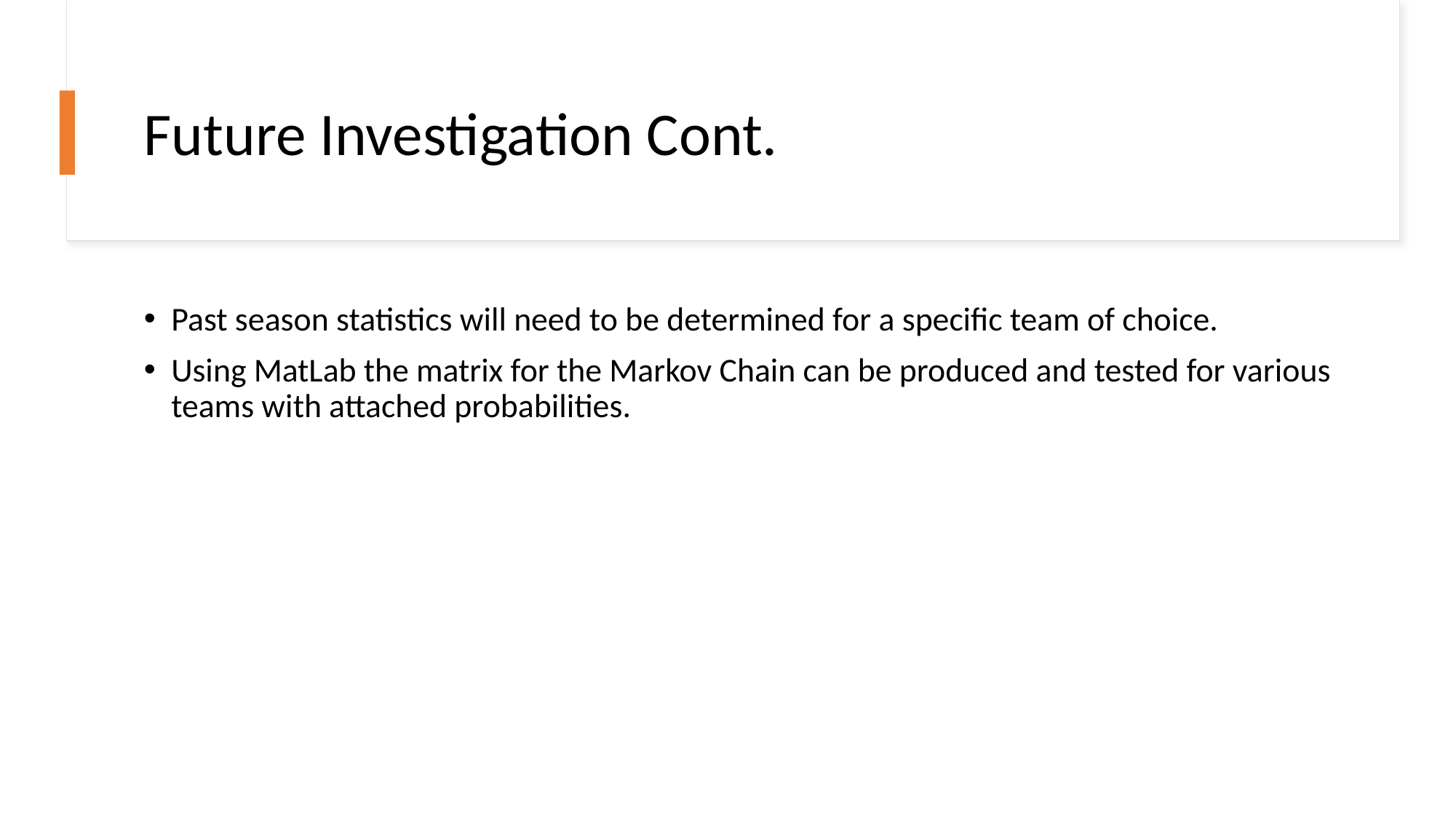

# Future Investigation Cont.

Past season statistics will need to be determined for a specific team of choice.
Using MatLab the matrix for the Markov Chain can be produced and tested for various teams with attached probabilities.